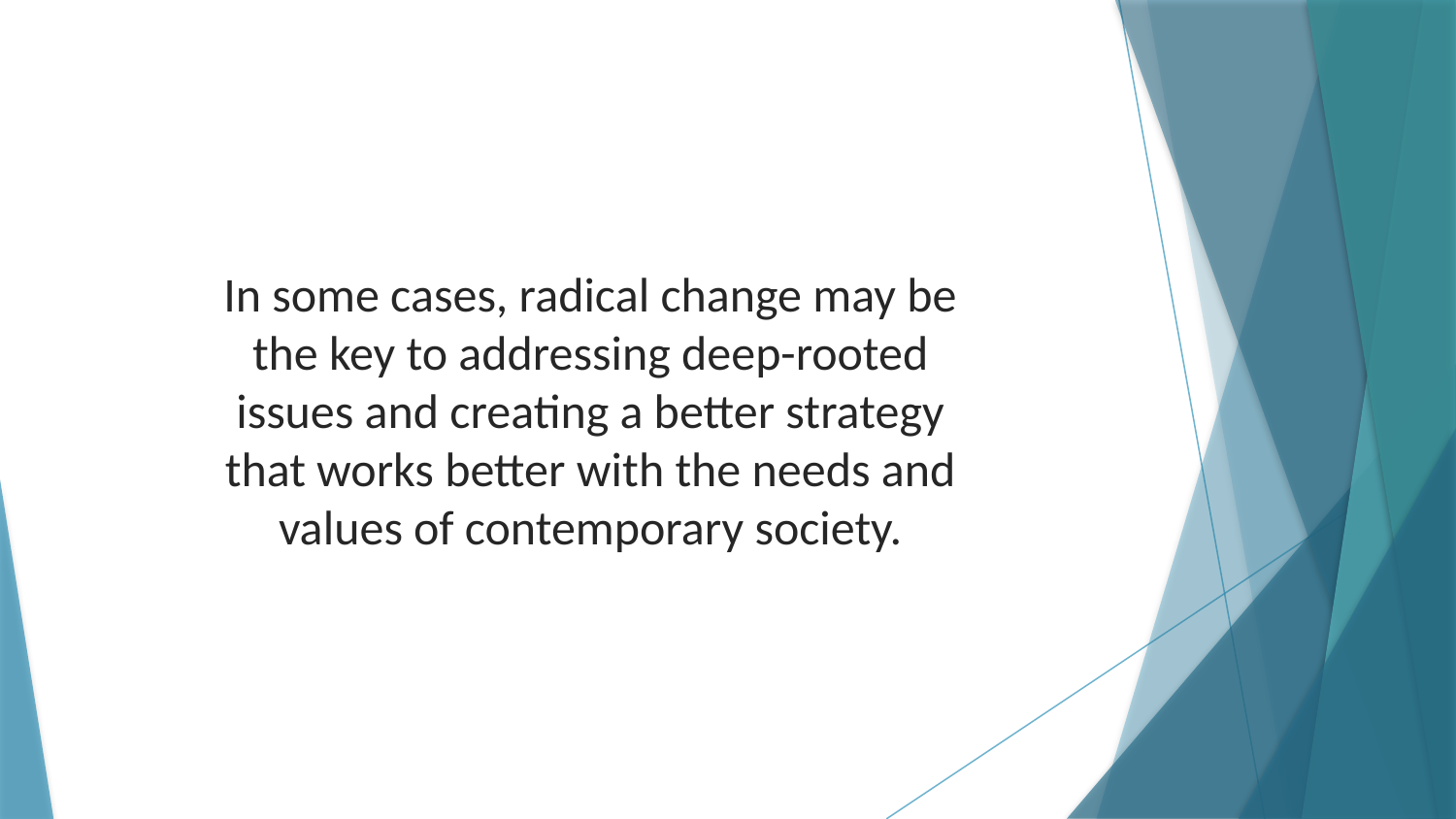

In some cases, radical change may be the key to addressing deep-rooted issues and creating a better strategy that works better with the needs and values of contemporary society.